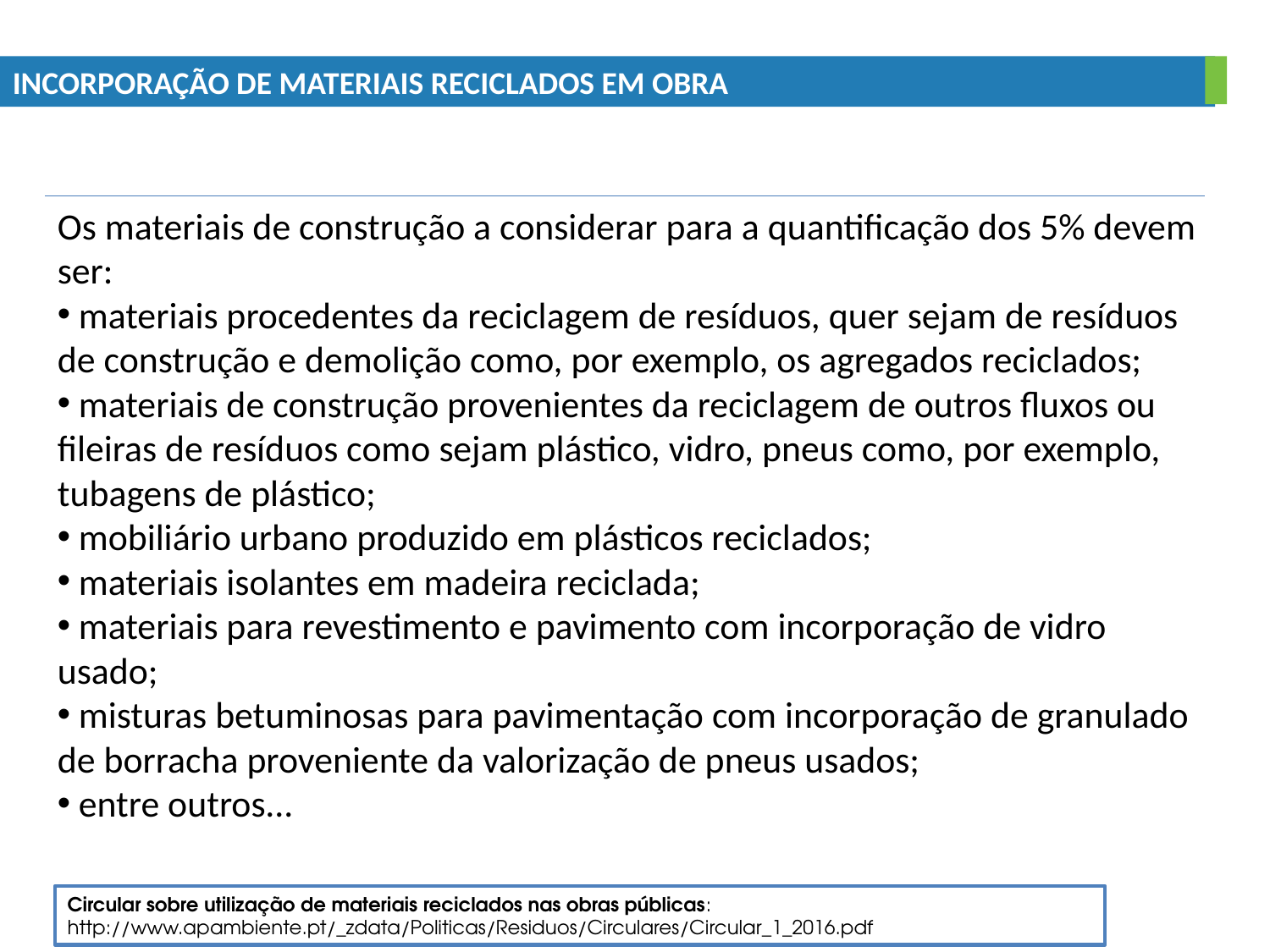

INCORPORAÇÃO DE MATERIAIS RECICLADOS EM OBRA

Os materiais de construção a considerar para a quantificação dos 5% devem ser:
 materiais procedentes da reciclagem de resíduos, quer sejam de resíduos de construção e demolição como, por exemplo, os agregados reciclados;
 materiais de construção provenientes da reciclagem de outros fluxos ou fileiras de resíduos como sejam plástico, vidro, pneus como, por exemplo, tubagens de plástico;
 mobiliário urbano produzido em plásticos reciclados;
 materiais isolantes em madeira reciclada;
 materiais para revestimento e pavimento com incorporação de vidro usado;
 misturas betuminosas para pavimentação com incorporação de granulado de borracha proveniente da valorização de pneus usados;
 entre outros...
RCD - da sua produção à reintrodução na economia
Circular sobre utilização de materiais reciclados nas obras públicas:
http://www.apambiente.pt/_zdata/Politicas/Residuos/Circulares/Circular_1_2016.pdf